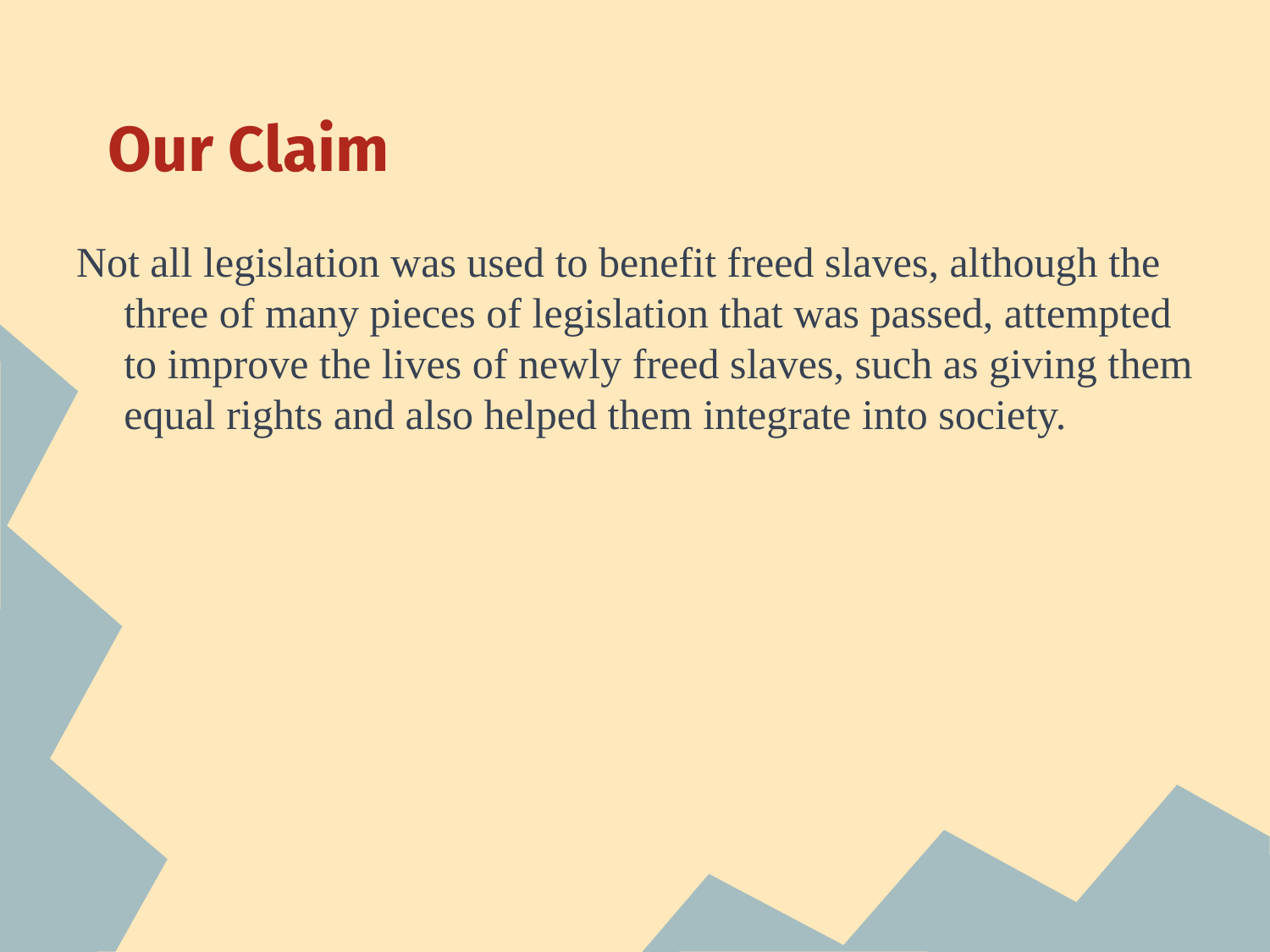

# Our Claim
Not all legislation was used to benefit freed slaves, although the three of many pieces of legislation that was passed, attempted to improve the lives of newly freed slaves, such as giving them equal rights and also helped them integrate into society.